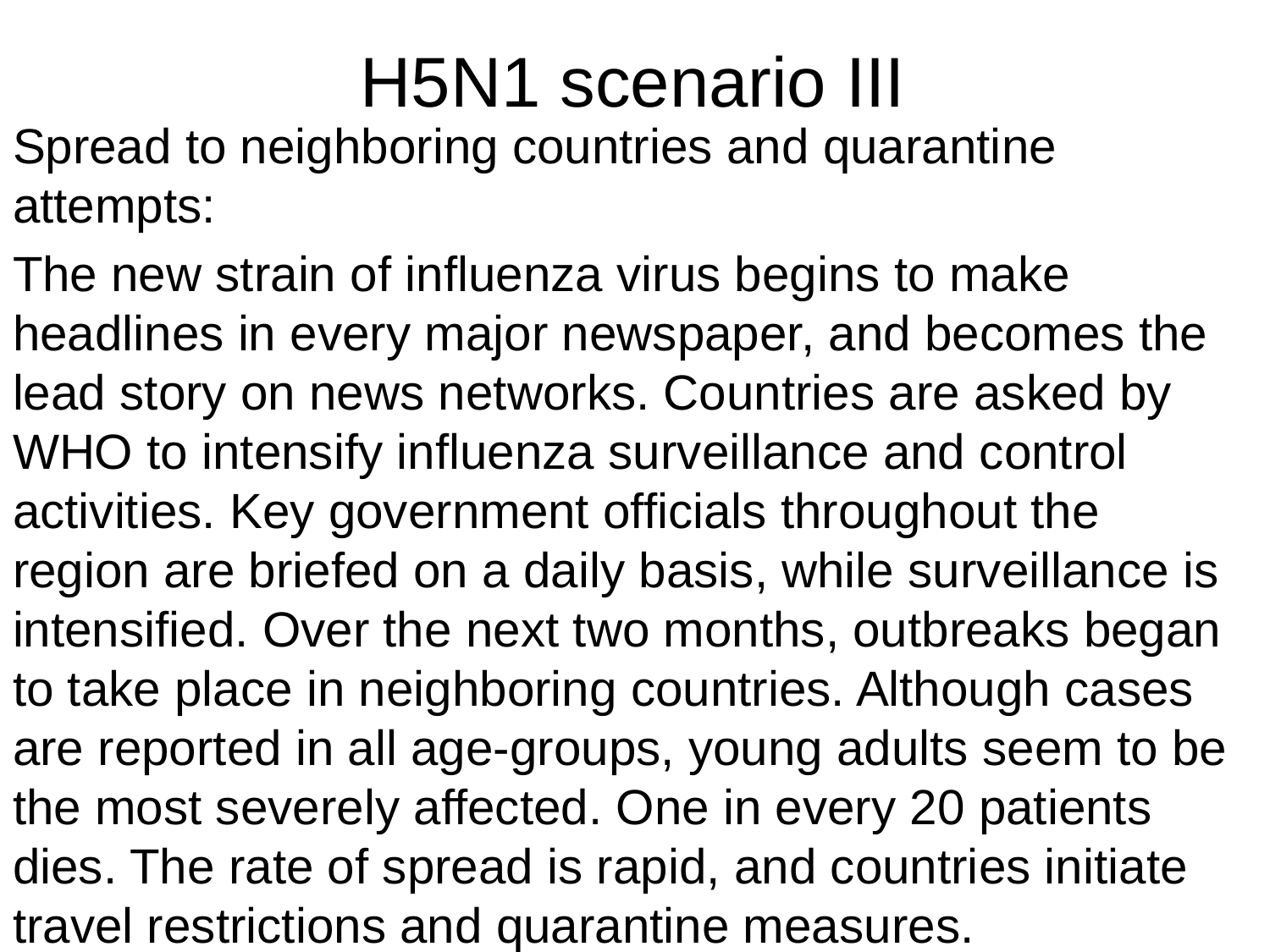

# H5N1 scenario III
Spread to neighboring countries and quarantine attempts:
The new strain of influenza virus begins to make headlines in every major newspaper, and becomes the lead story on news networks. Countries are asked by WHO to intensify influenza surveillance and control activities. Key government officials throughout the region are briefed on a daily basis, while surveillance is intensified. Over the next two months, outbreaks began to take place in neighboring countries. Although cases are reported in all age-groups, young adults seem to be the most severely affected. One in every 20 patients dies. The rate of spread is rapid, and countries initiate travel restrictions and quarantine measures.